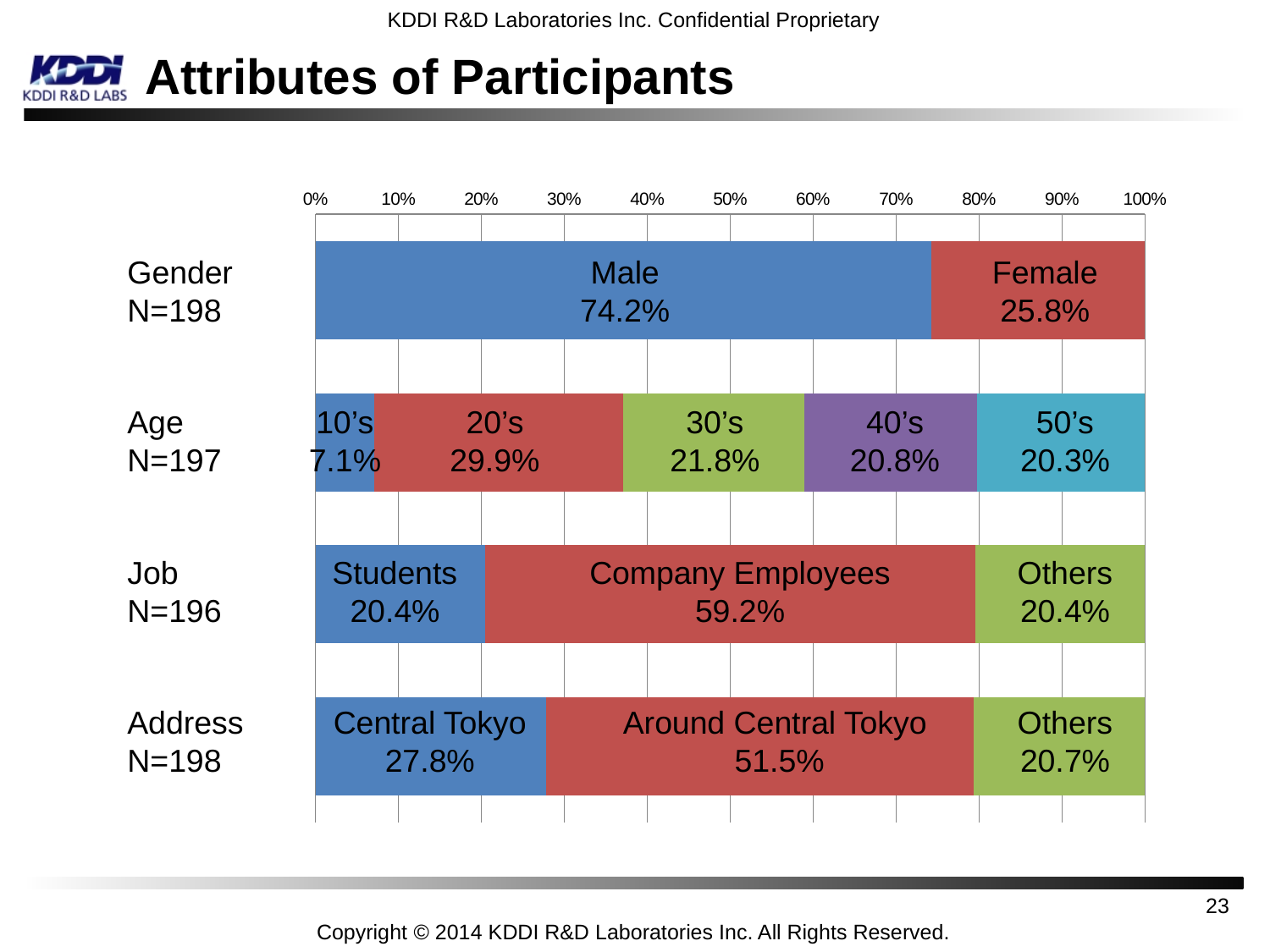

# Attributes of Participants

### Chart

| Category |  |  |  |  |  |
|---|---|---|---|---|---|
Male
74.2%
Female
25.8%
Gender
N=198
Age
N=197
10’s
7.1%
20’s
29.9%
30’s
21.8%
40’s
20.8%
50’s
20.3%
Company Employees
59.2%
Others
20.4%
Job
N=196
Students
20.4%
Central Tokyo
27.8%
Around Central Tokyo
 51.5%
Others
20.7%
Address
N=198
23